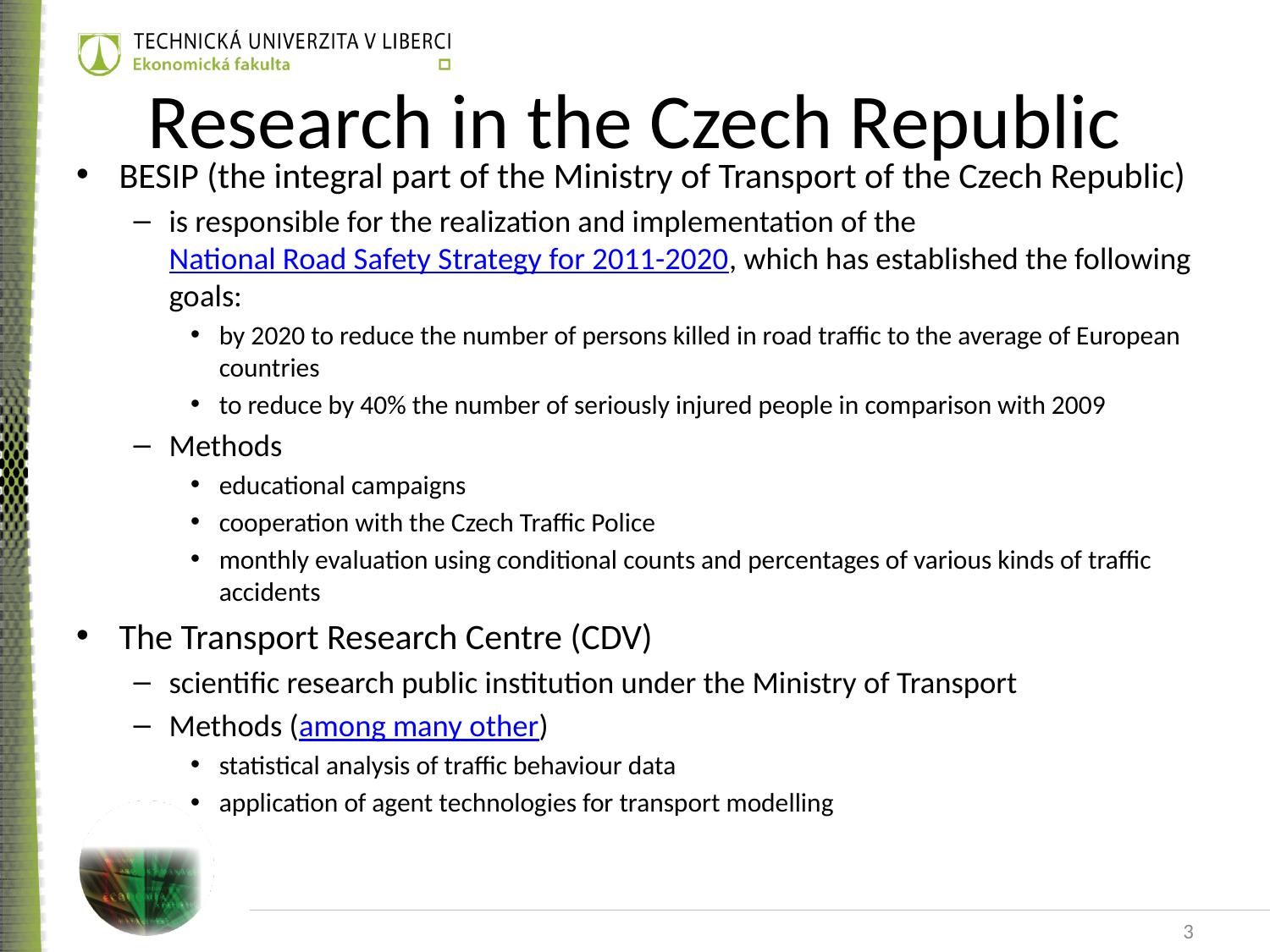

# Research in the Czech Republic
BESIP (the integral part of the Ministry of Transport of the Czech Republic)
is responsible for the realization and implementation of the National Road Safety Strategy for 2011-2020, which has established the following goals:
by 2020 to reduce the number of persons killed in road traffic to the average of European countries
to reduce by 40% the number of seriously injured people in comparison with 2009
Methods
educational campaigns
cooperation with the Czech Traffic Police
monthly evaluation using conditional counts and percentages of various kinds of traffic accidents
The Transport Research Centre (CDV)
scientific research public institution under the Ministry of Transport
Methods (among many other)
statistical analysis of traffic behaviour data
application of agent technologies for transport modelling
3